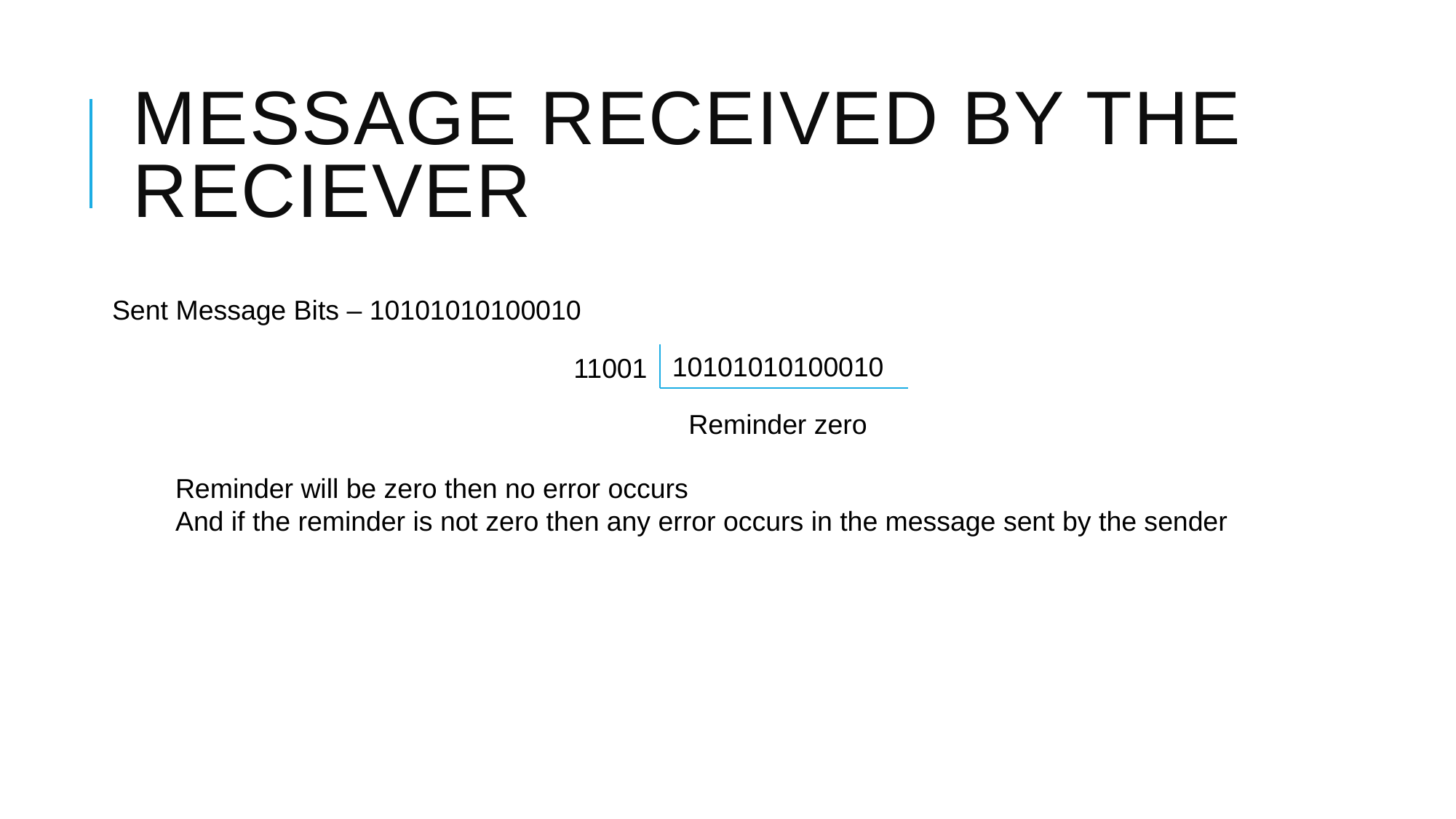

# Message received by the reciever
Sent Message Bits – 10101010100010
10101010100010
11001
Reminder zero
Reminder will be zero then no error occurs
And if the reminder is not zero then any error occurs in the message sent by the sender